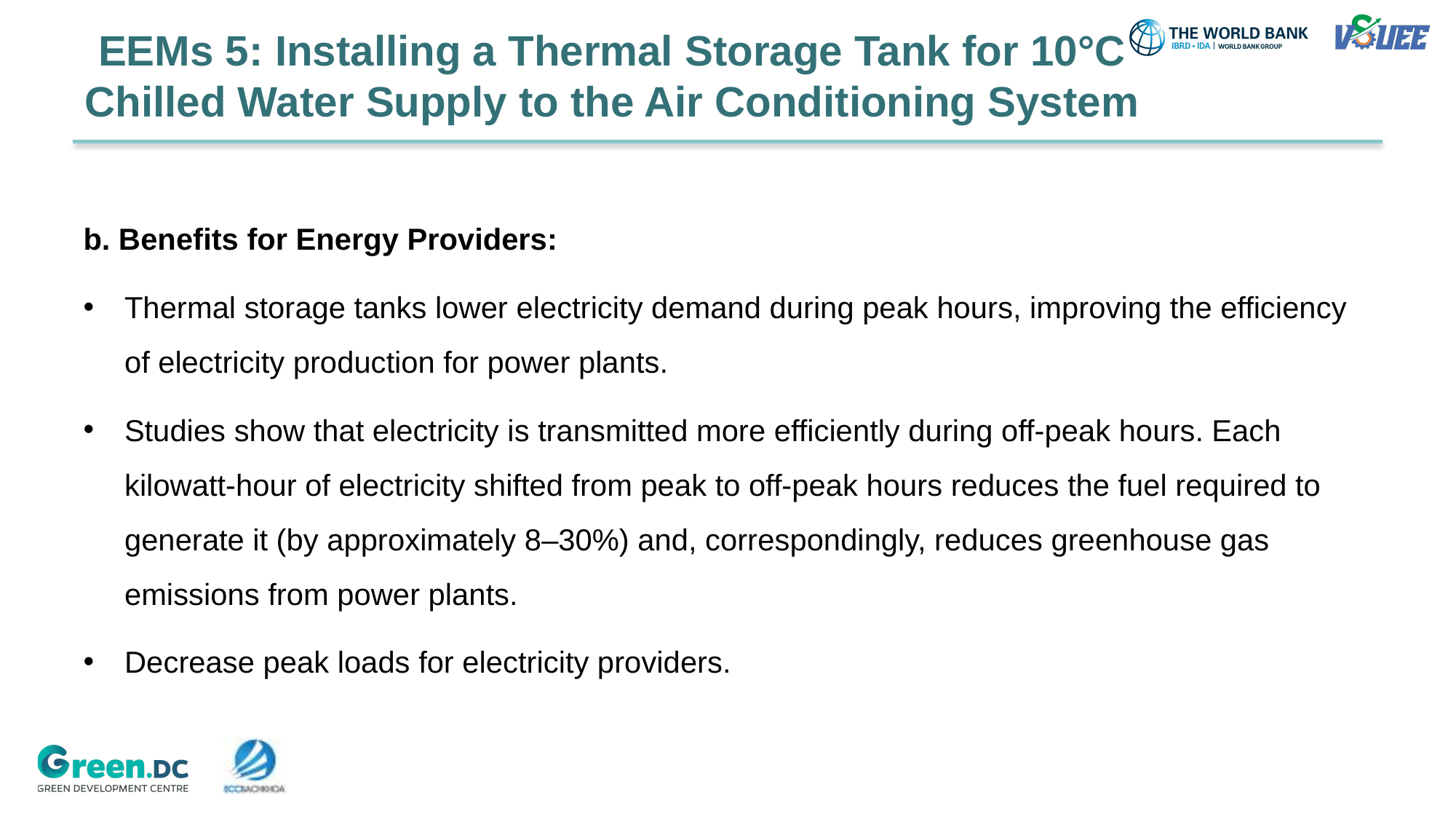

# EEMs 5: Installing a Thermal Storage Tank for 10°C Chilled Water Supply to the Air Conditioning System
b. Benefits for Energy Providers:
Thermal storage tanks lower electricity demand during peak hours, improving the efficiency of electricity production for power plants.
Studies show that electricity is transmitted more efficiently during off-peak hours. Each kilowatt-hour of electricity shifted from peak to off-peak hours reduces the fuel required to generate it (by approximately 8–30%) and, correspondingly, reduces greenhouse gas emissions from power plants.
Decrease peak loads for electricity providers.